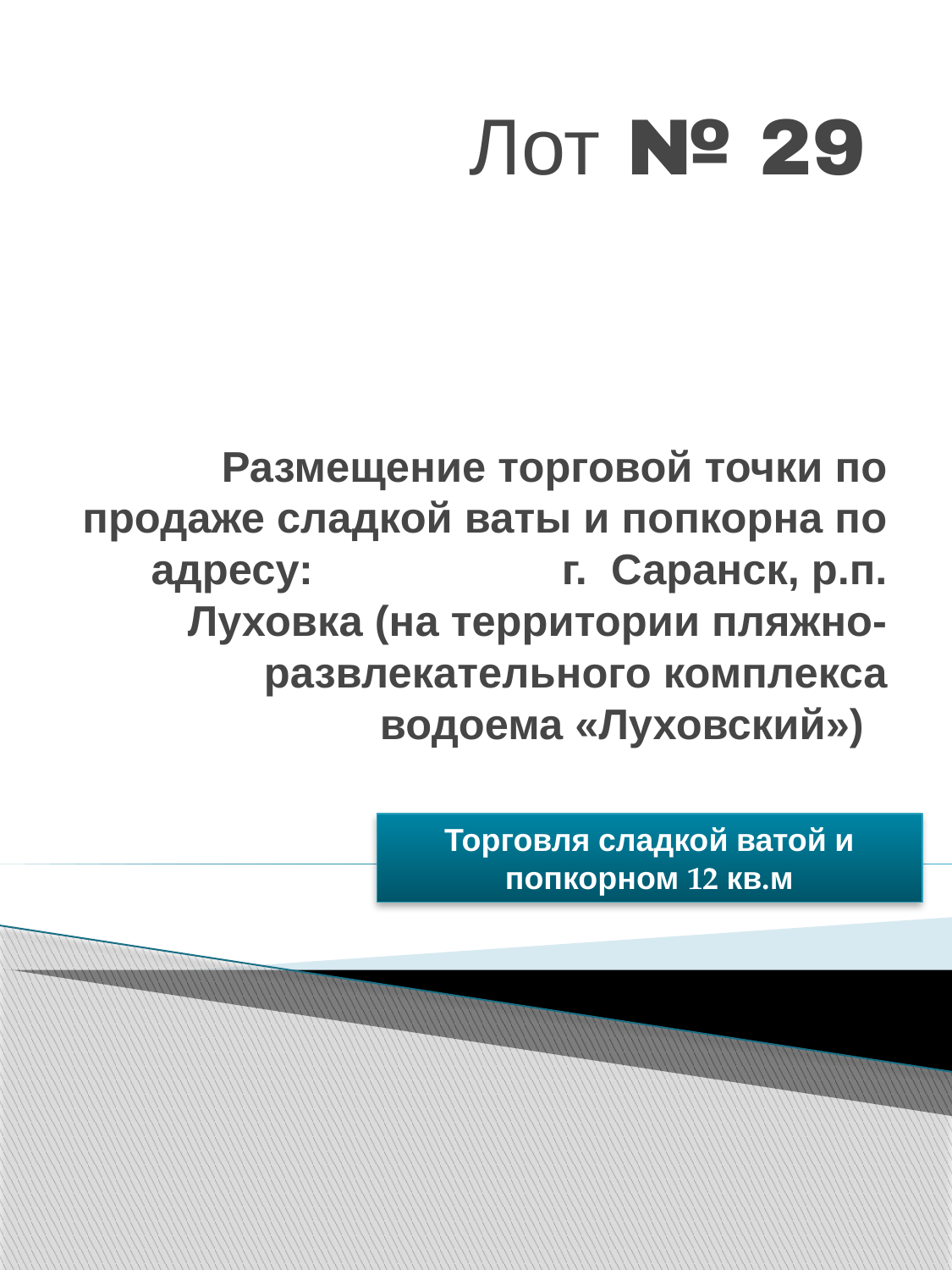

Лот № 29
# Размещение торговой точки по продаже сладкой ваты и попкорна по адресу:                     г.  Саранск, р.п. Луховка (на территории пляжно- развлекательного комплекса водоема «Луховский»)
Торговля сладкой ватой и попкорном 12 кв.м